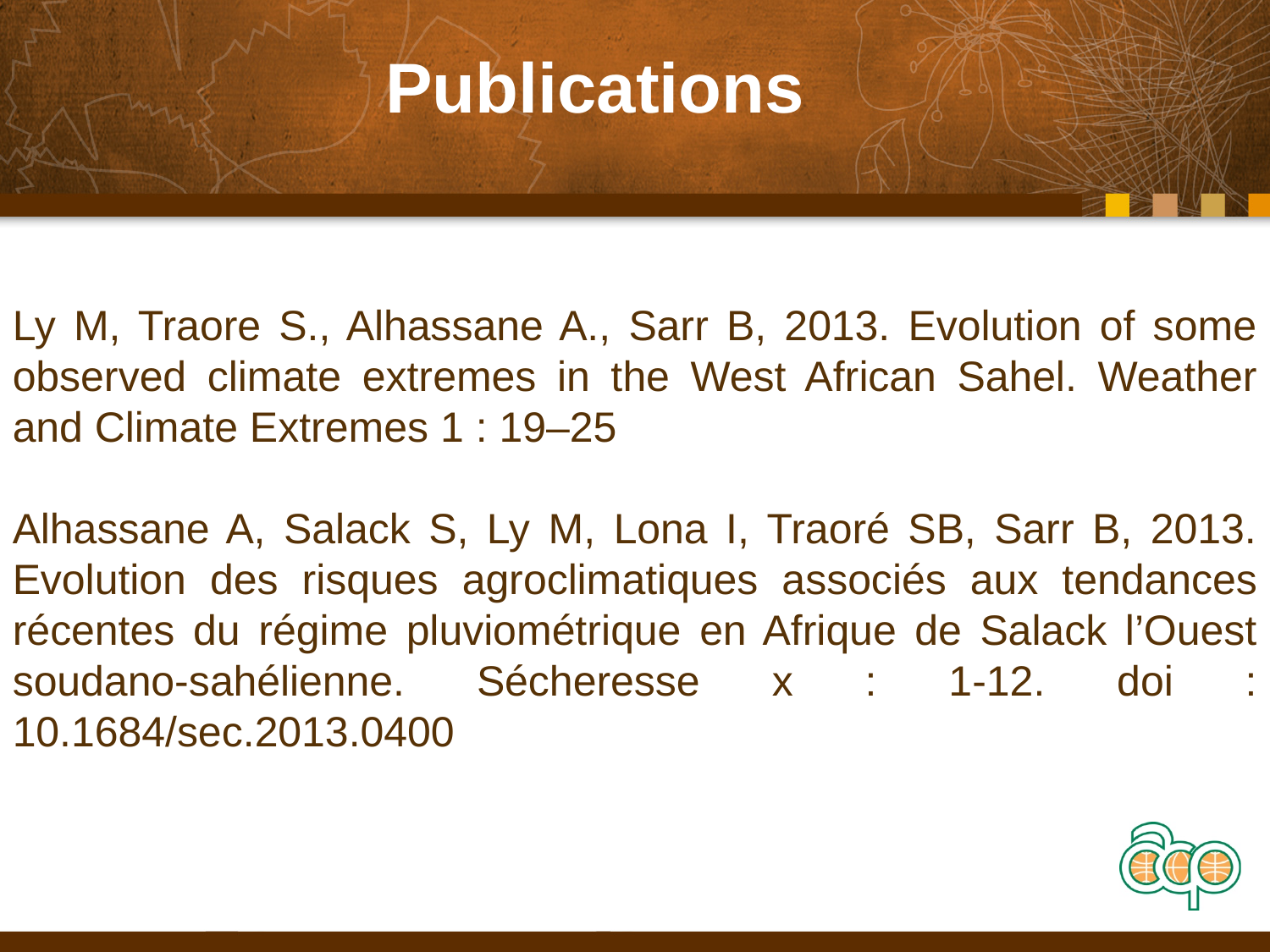

Publications
Ly M, Traore S., Alhassane A., Sarr B, 2013. Evolution of some observed climate extremes in the West African Sahel. Weather and Climate Extremes 1 : 19–25

Alhassane A, Salack S, Ly M, Lona I, Traoré SB, Sarr B, 2013. Evolution des risques agroclimatiques associés aux tendances récentes du régime pluviométrique en Afrique de Salack l’Ouest soudano-sahélienne. Sécheresse x : 1-12. doi : 10.1684/sec.2013.0400